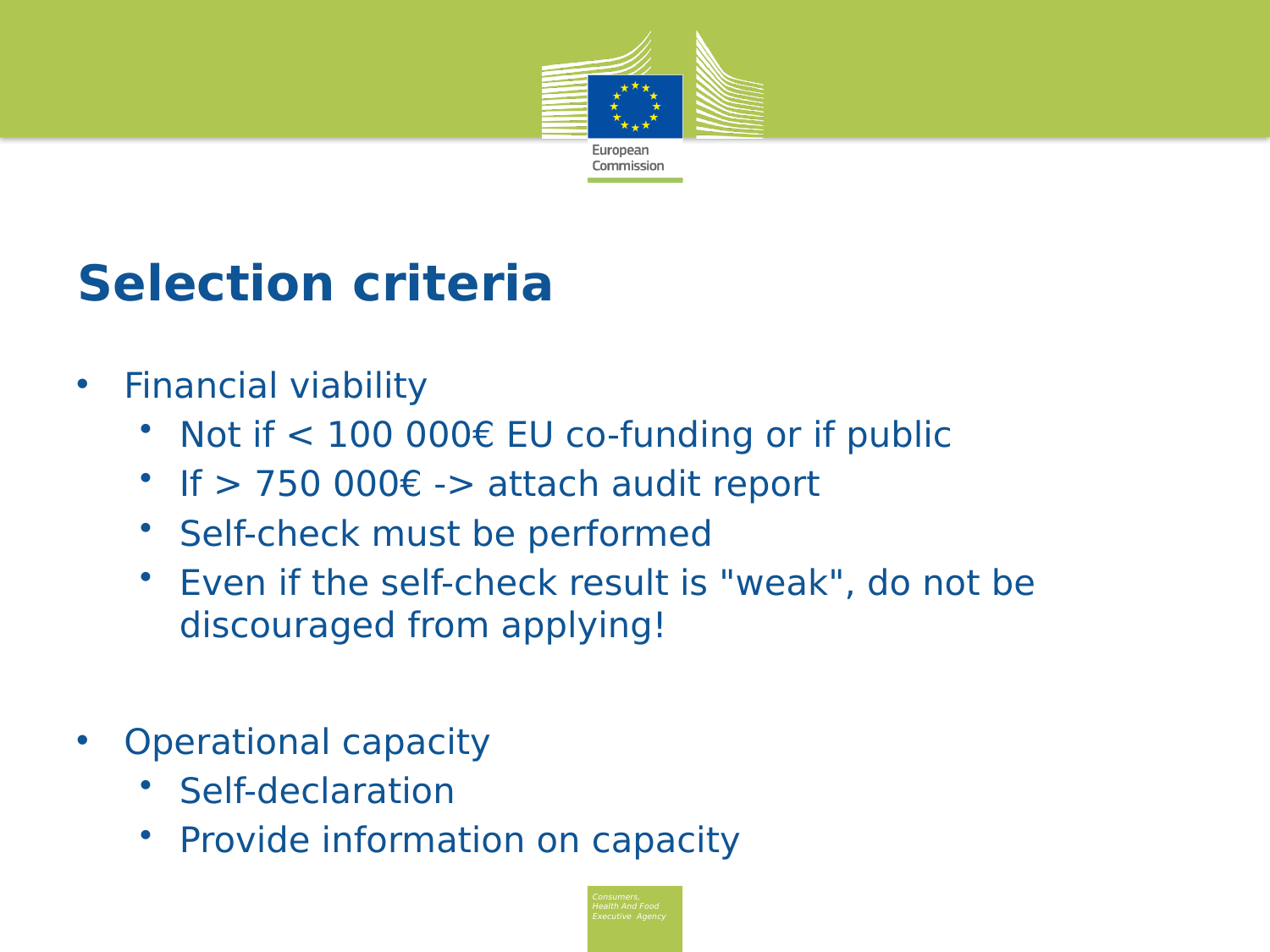

# Selection criteria
Financial viability
Not if < 100 000€ EU co-funding or if public
If > 750 000€ -> attach audit report
Self-check must be performed
Even if the self-check result is "weak", do not be discouraged from applying!

Operational capacity
Self-declaration
Provide information on capacity